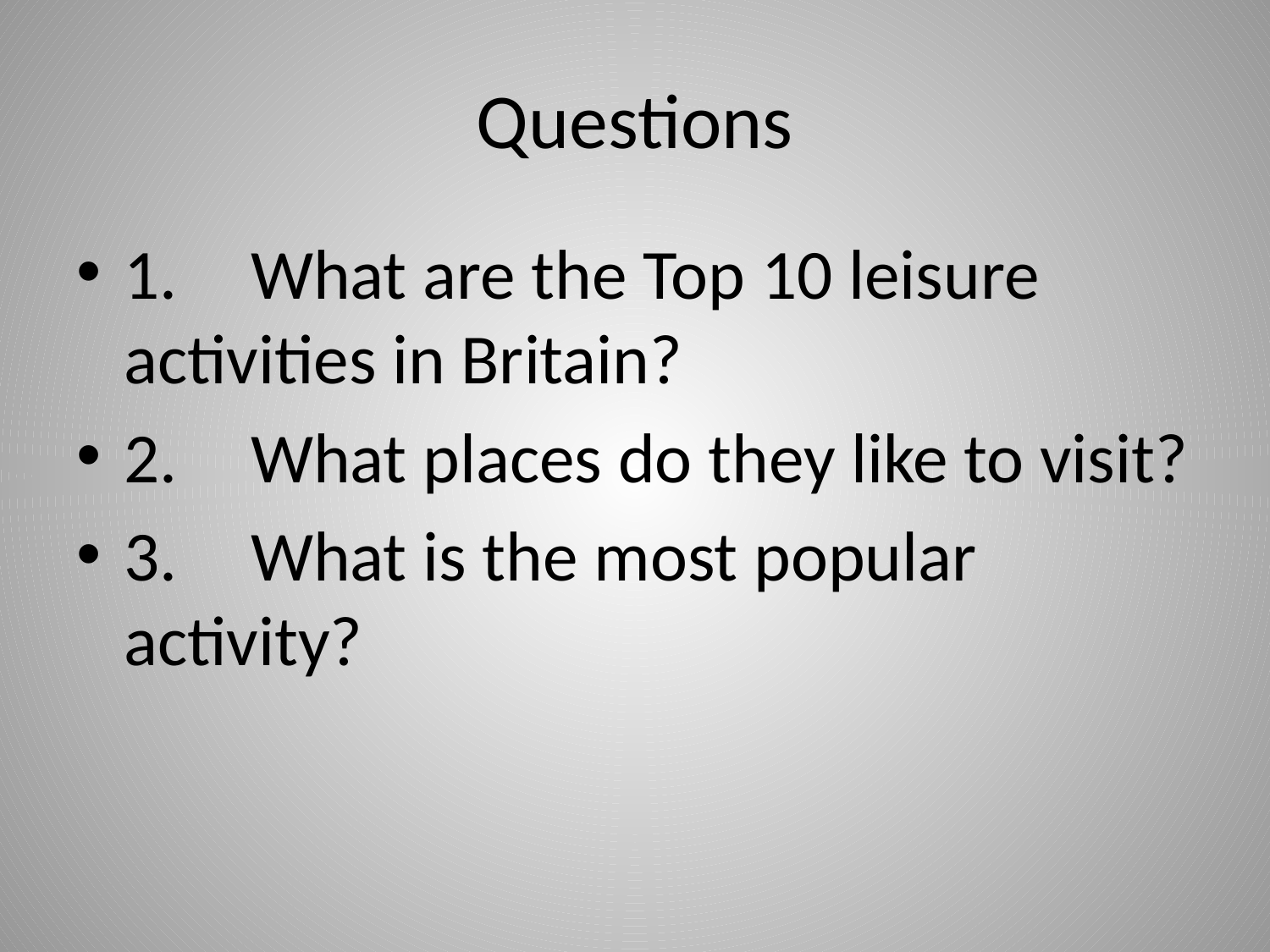

# Questions
1.	What are the Top 10 leisure activities in Britain?
2.	What places do they like to visit?
3.	What is the most popular activity?